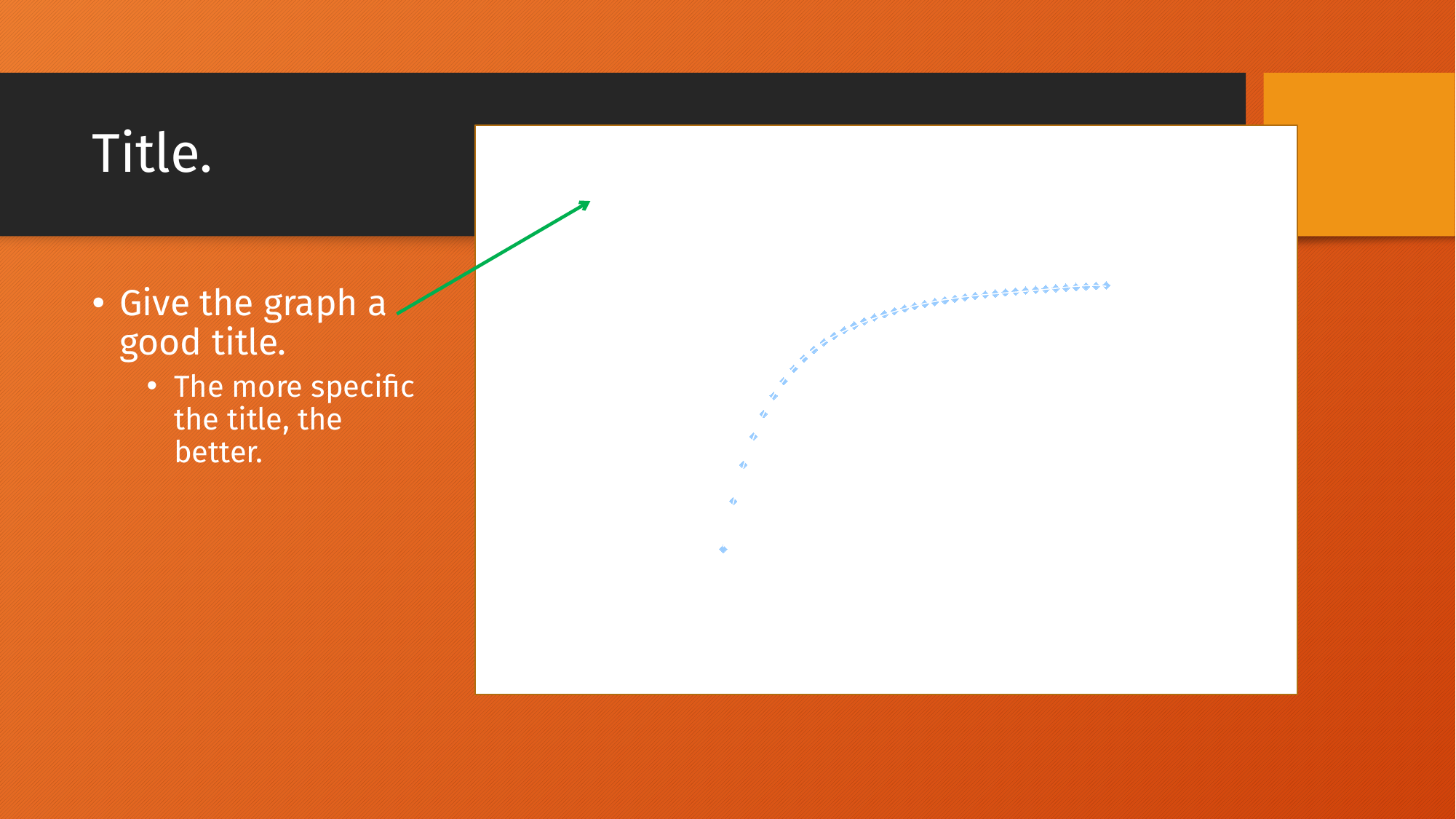

# Title.

### Chart: Gravitational Potential Energy of A 5,00 kg Mass vs Distance from Centre of the Earth.

| Category |  |
|---|---|
Give the graph a good title.
The more specific the title, the better.